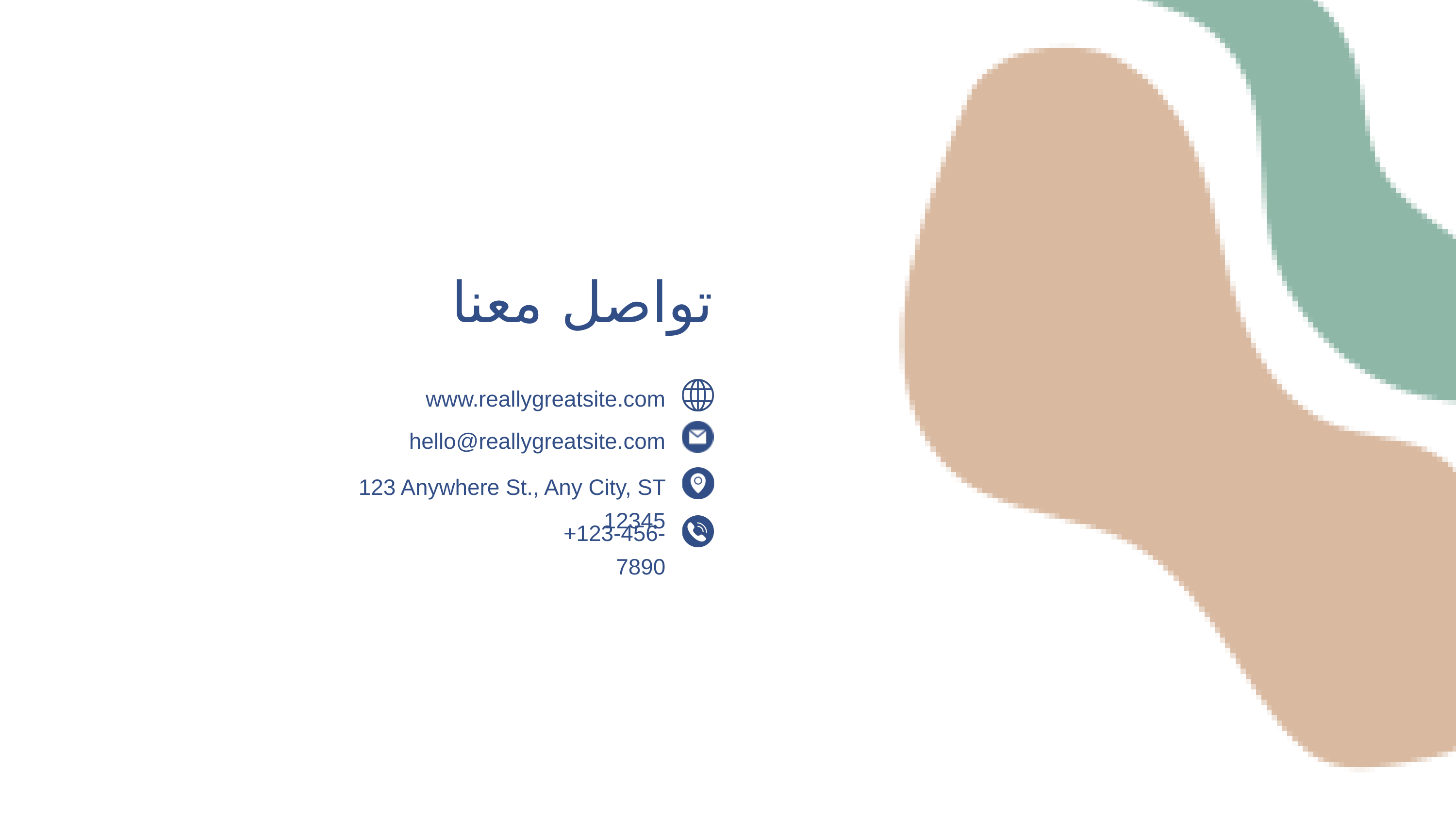

تواصل معنا
www.reallygreatsite.com

hello@reallygreatsite.com

123 Anywhere St., Any City, ST 12345

+123-456-7890